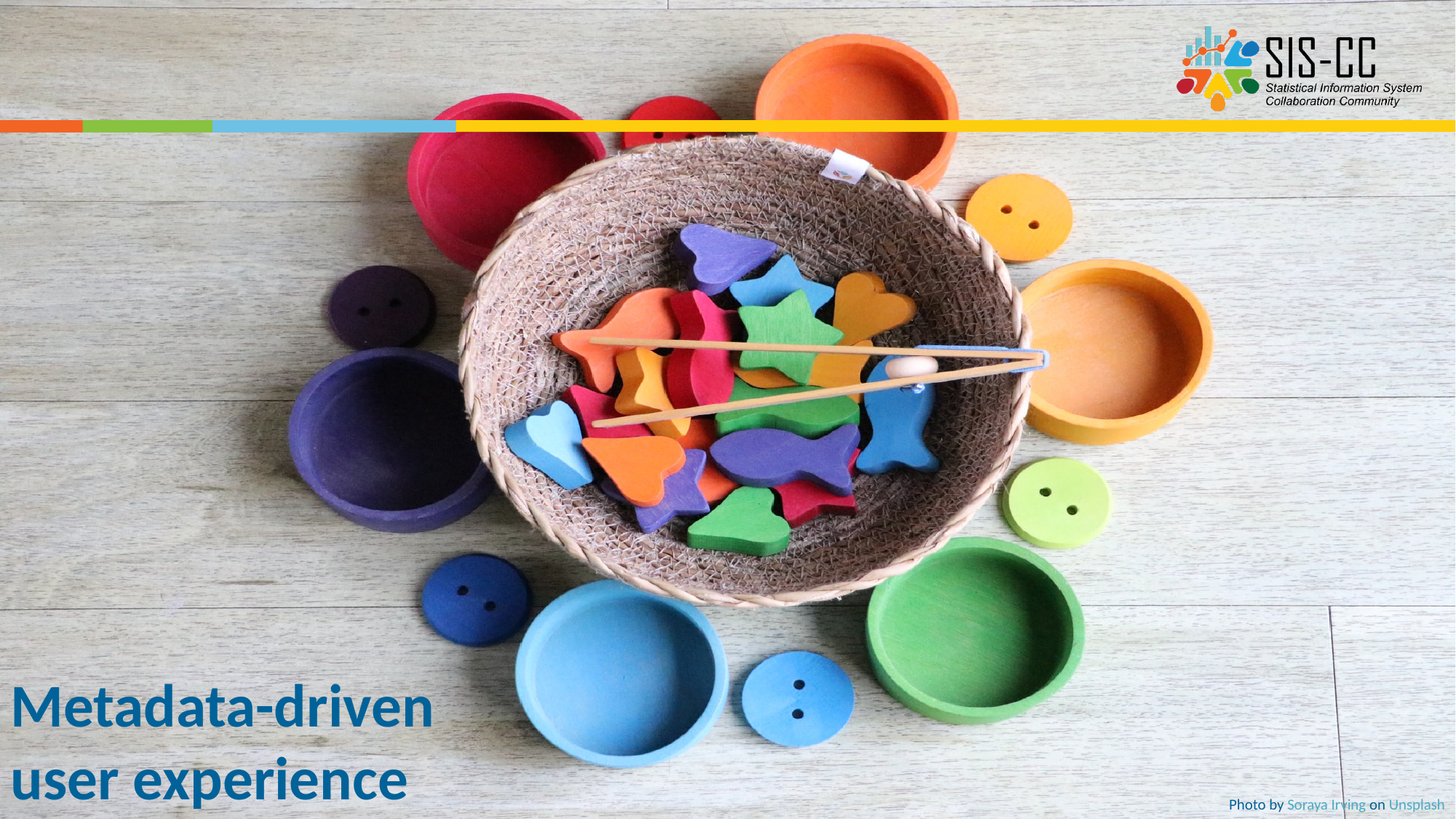

Metadata-driven
user experience
Photo by Soraya Irving on Unsplash